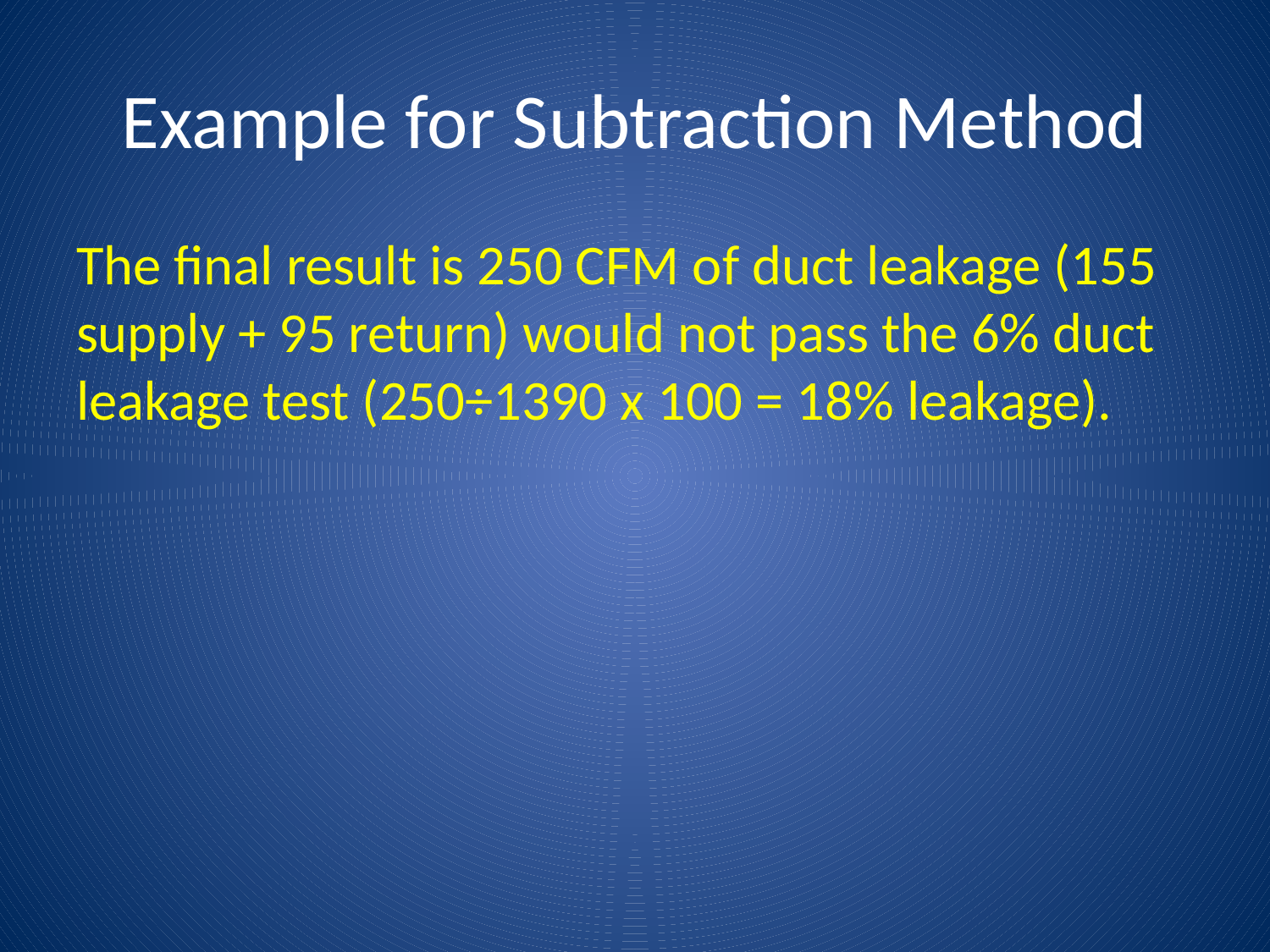

# Example for Subtraction Method
The final result is 250 CFM of duct leakage (155 supply + 95 return) would not pass the 6% duct leakage test (250÷1390 x 100 = 18% leakage).